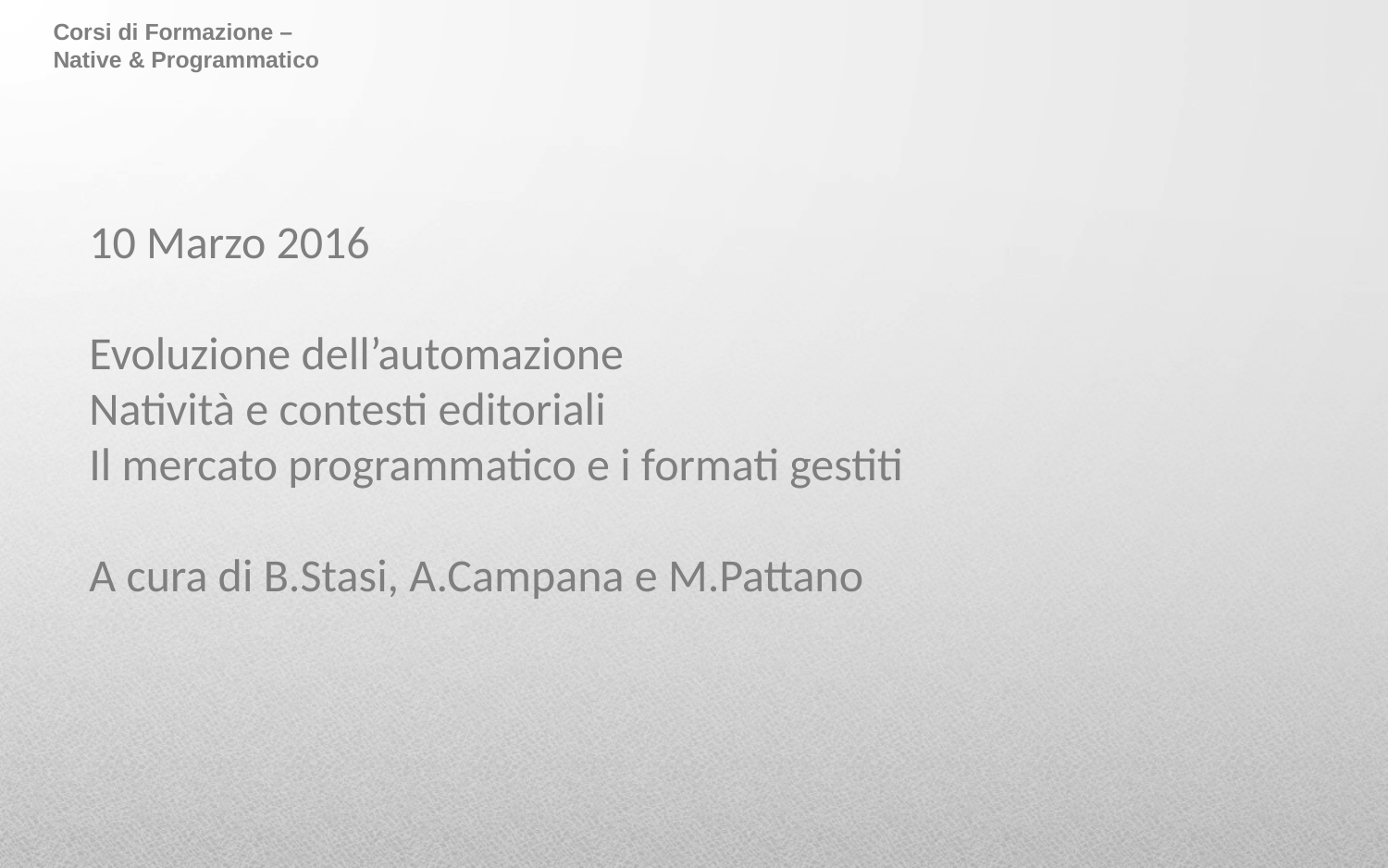

# Corsi di Formazione – Native & Programmatico
10 Marzo 2016

Evoluzione dell’automazione
Natività e contesti editoriali
Il mercato programmatico e i formati gestiti

A cura di B.Stasi, A.Campana e M.Pattano